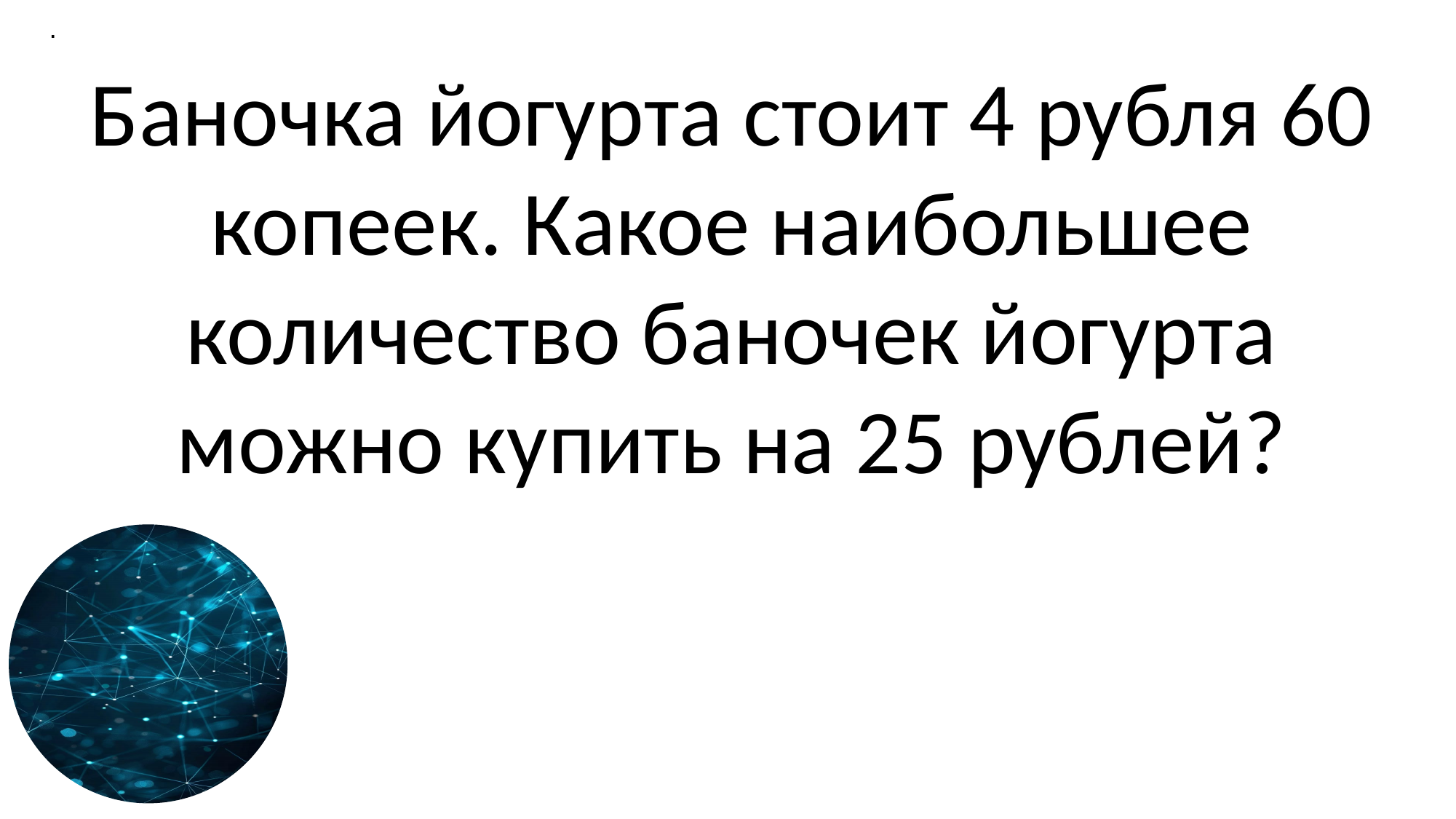

#
.
Баночка йогурта стоит 4 рубля 60 копеек. Какое наибольшее количество баночек йогурта можно купить на 25 рублей?